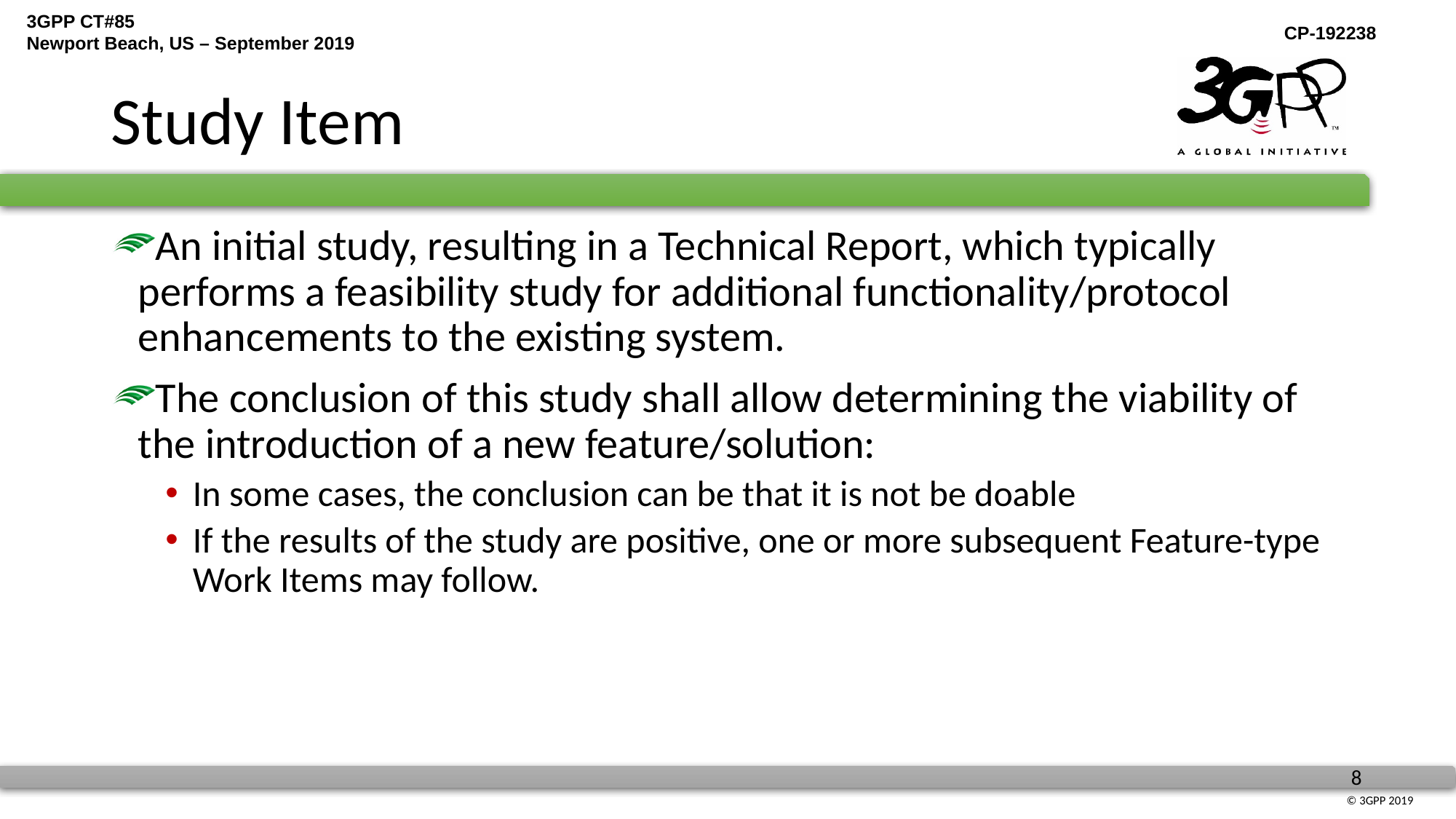

# Study Item
An initial study, resulting in a Technical Report, which typically performs a feasibility study for additional functionality/protocol enhancements to the existing system.
The conclusion of this study shall allow determining the viability of the introduction of a new feature/solution:
In some cases, the conclusion can be that it is not be doable
If the results of the study are positive, one or more subsequent Feature-type Work Items may follow.